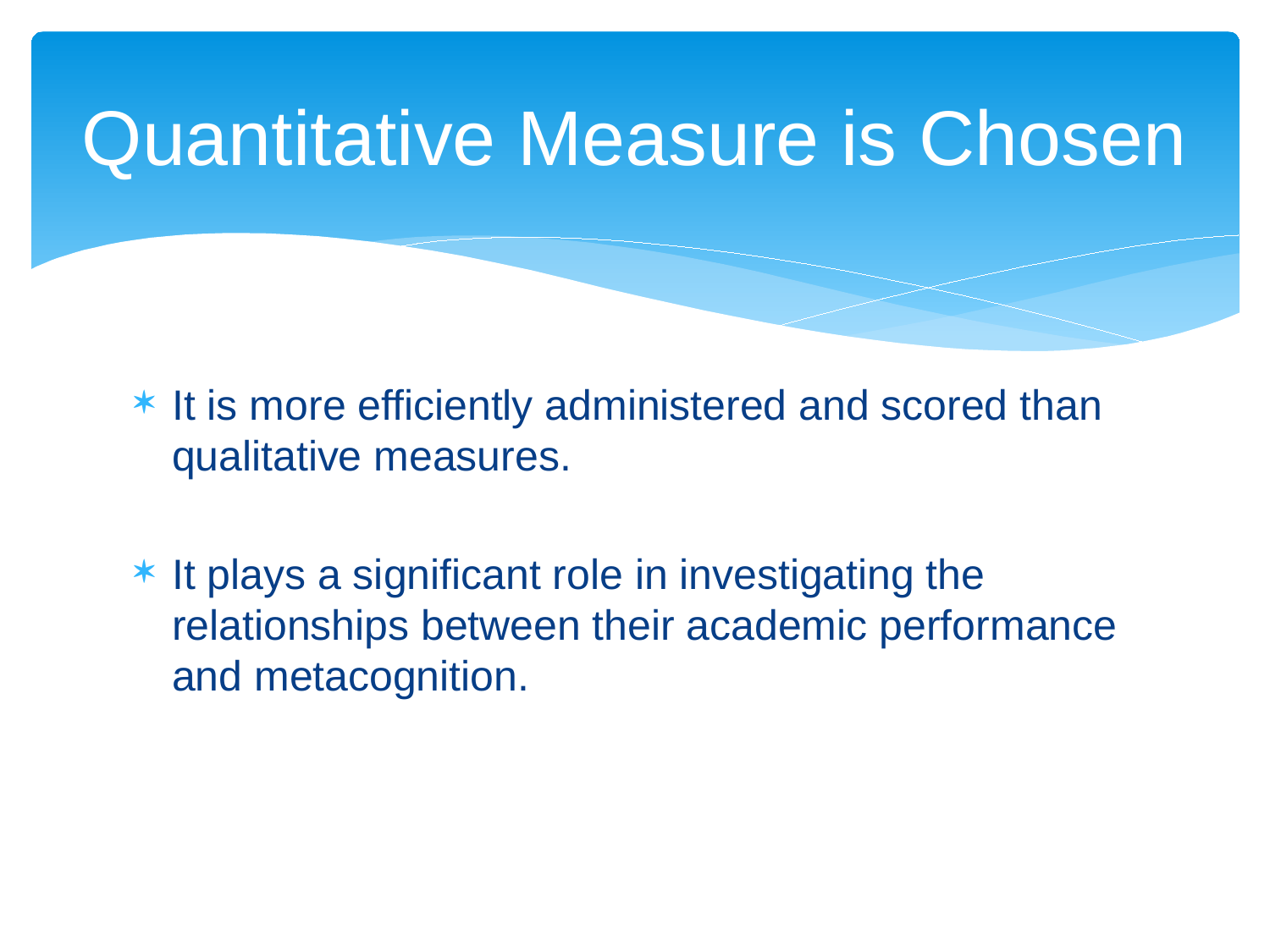

# Quantitative Measure is Chosen
It is more efficiently administered and scored than qualitative measures.

It plays a significant role in investigating the relationships between their academic performance and metacognition.